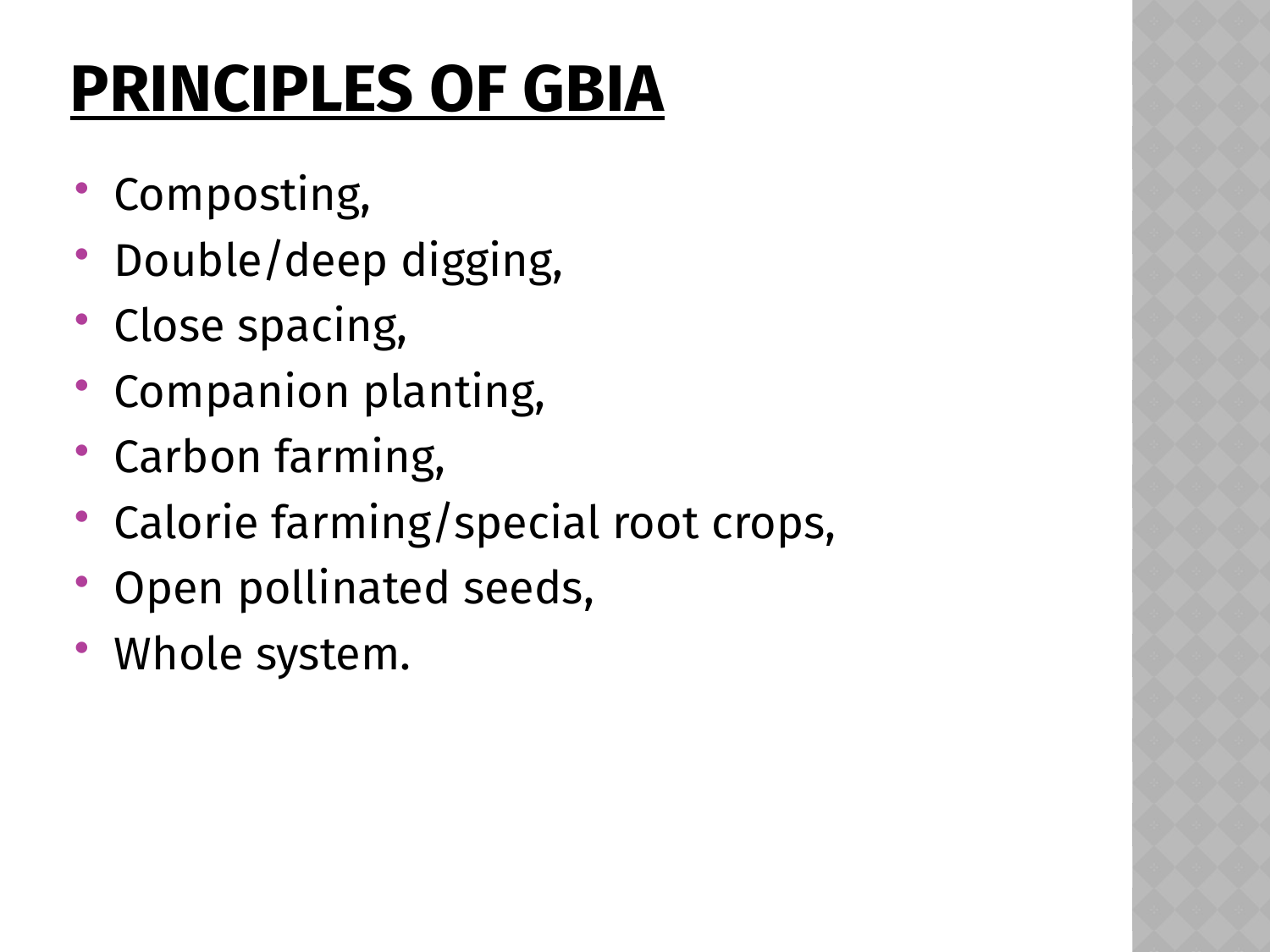

# Principles of GBIA
Composting,
Double/deep digging,
Close spacing,
Companion planting,
Carbon farming,
Calorie farming/special root crops,
Open pollinated seeds,
Whole system.